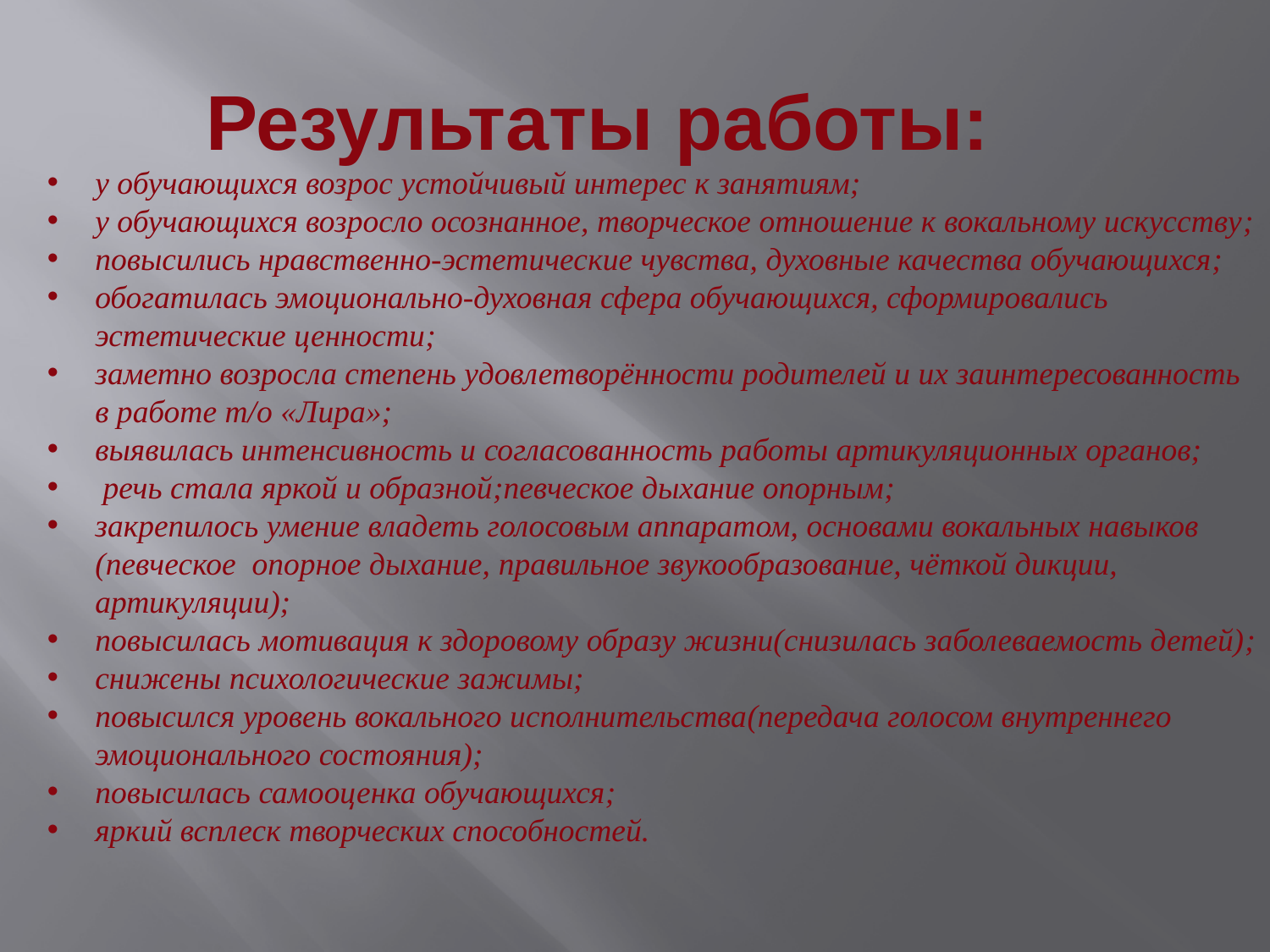

Результаты работы:
у обучающихся возрос устойчивый интерес к занятиям;
у обучающихся возросло осознанное, творческое отношение к вокальному искусству;
повысились нравственно-эстетические чувства, духовные качества обучающихся;
обогатилась эмоционально-духовная сфера обучающихся, сформировались эстетические ценности;
заметно возросла степень удовлетворённости родителей и их заинтересованность в работе т/о «Лира»;
выявилась интенсивность и согласованность работы артикуляционных органов;
 речь стала яркой и образной;певческое дыхание опорным;
закрепилось умение владеть голосовым аппаратом, основами вокальных навыков (певческое  опорное дыхание, правильное звукообразование, чёткой дикции, артикуляции);
повысилась мотивация к здоровому образу жизни(снизилась заболеваемость детей);
снижены психологические зажимы;
повысился уровень вокального исполнительства(передача голосом внутреннего эмоционального состояния);
повысилась самооценка обучающихся;
яркий всплеск творческих способностей.